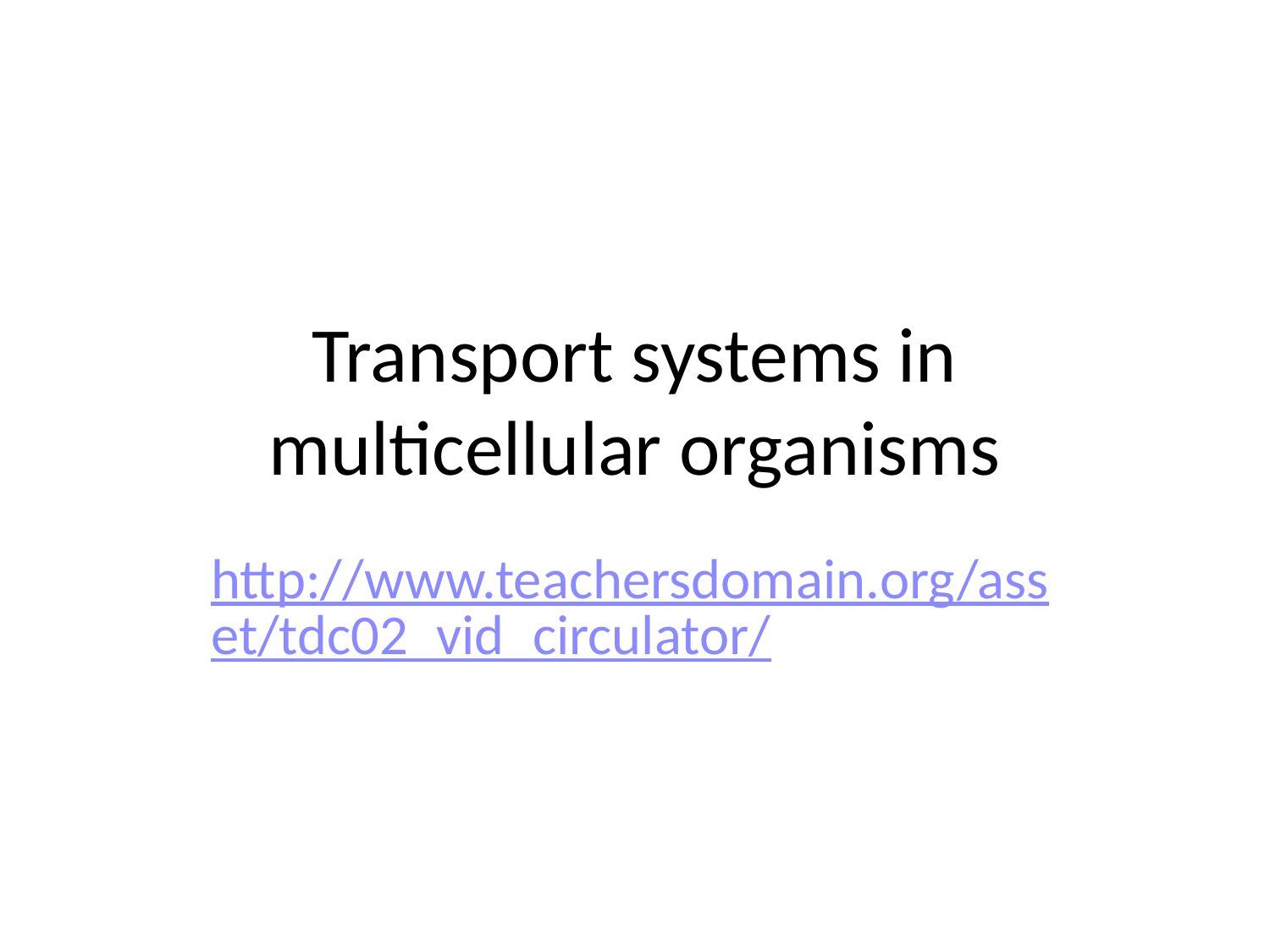

# Transport systems in multicellular organisms
http://www.teachersdomain.org/asset/tdc02_vid_circulator/